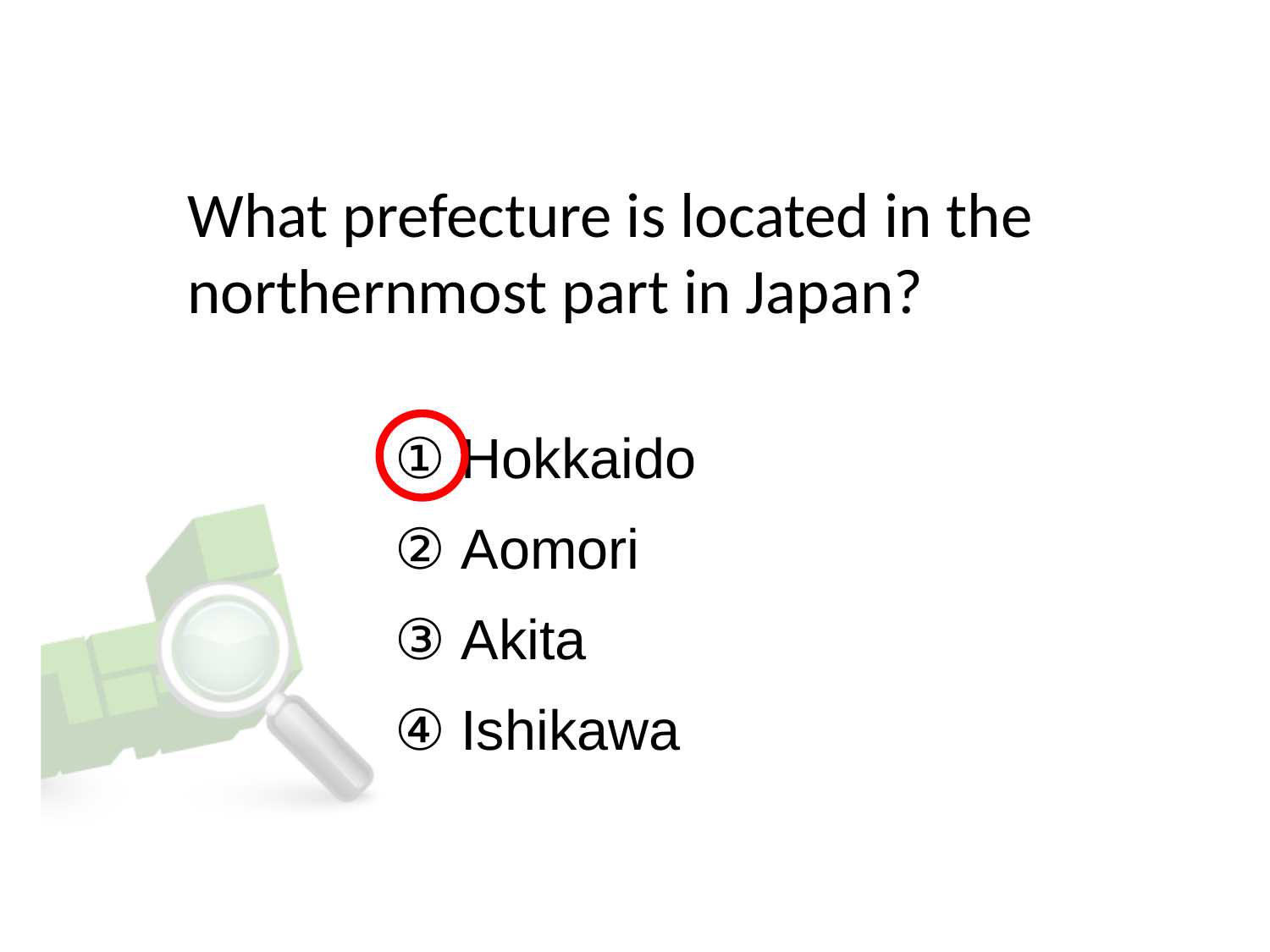

# What prefecture is located in the northernmost part in Japan?

① Hokkaido
② Aomori
③ Akita
④ Ishikawa